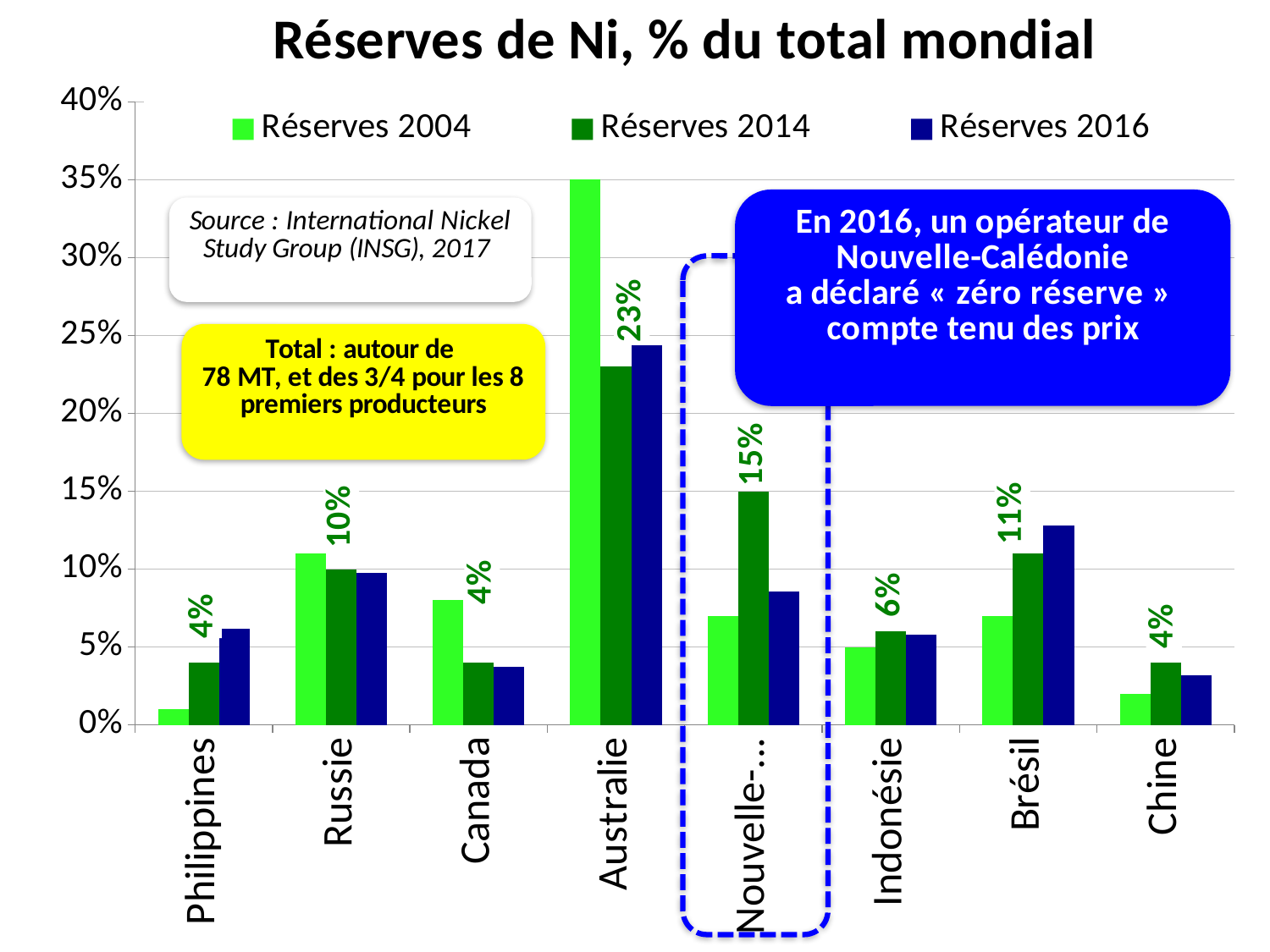

### Chart: Réserves de Ni, % du total mondial

| Category | Réserves 2004 | Réserves 2014 | Réserves 2016 |
|---|---|---|---|
| Philippines | 0.01 | 0.04 | 0.0615384615384615 |
| Russie | 0.11 | 0.1 | 0.0974358974358974 |
| Canada | 0.08 | 0.04 | 0.0371794871794872 |
| Australie | 0.35 | 0.23 | 0.243589743589744 |
| Nouvelle-Calédonie | 0.07 | 0.15 | 0.0858974358974359 |
| Indonésie | 0.05 | 0.06 | 0.0576923076923077 |
| Brésil | 0.07 | 0.11 | 0.128205128205128 |
| Chine | 0.02 | 0.04 | 0.032051282051282 |